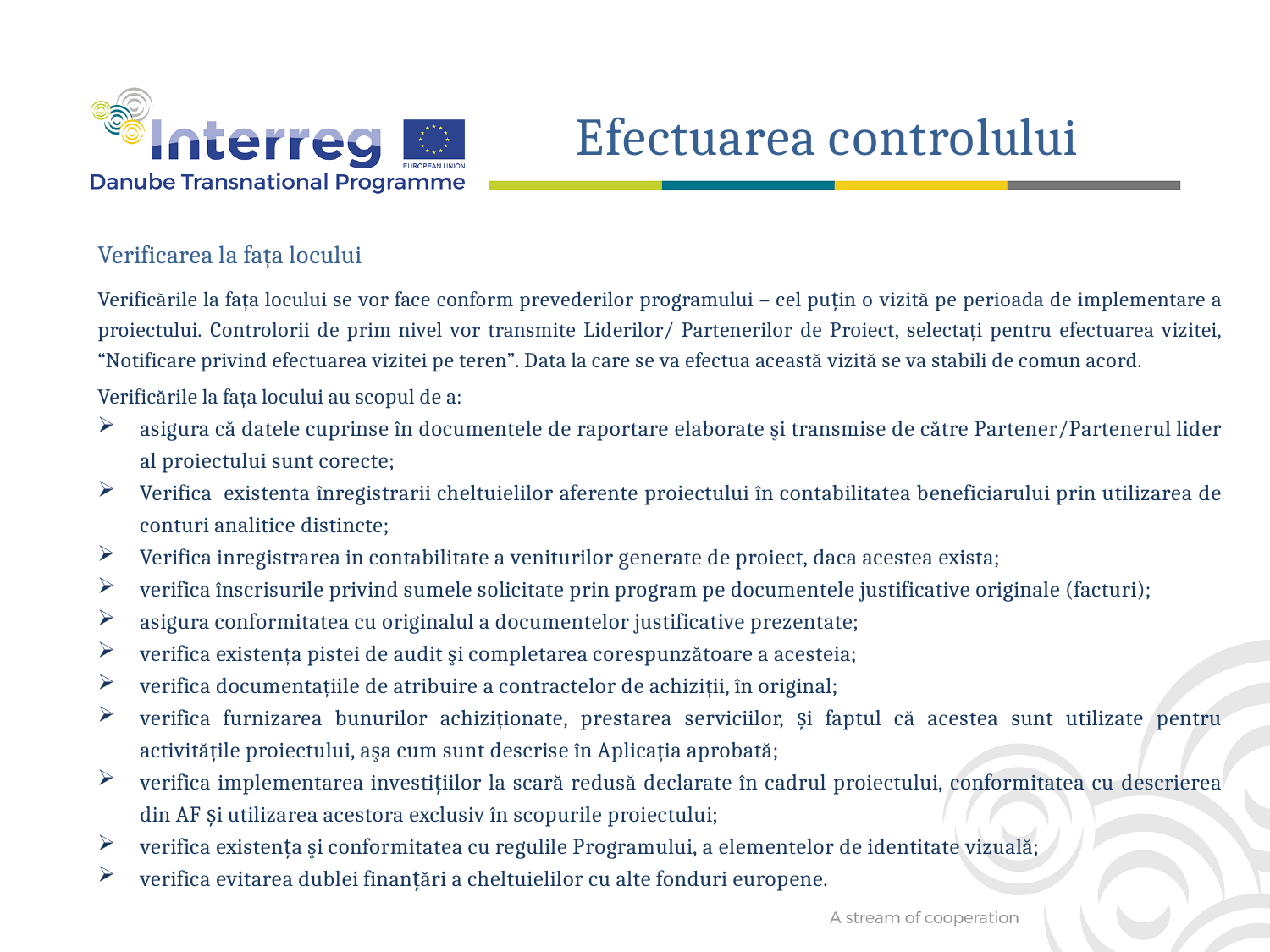

Efectuarea controlului
Verificarea la faţa locului
Verificările la faţa locului se vor face conform prevederilor programului – cel puțin o vizită pe perioada de implementare a proiectului. Controlorii de prim nivel vor transmite Liderilor/ Partenerilor de Proiect, selectaţi pentru efectuarea vizitei, “Notificare privind efectuarea vizitei pe teren”. Data la care se va efectua această vizită se va stabili de comun acord.
Verificările la faţa locului au scopul de a:
asigura că datele cuprinse în documentele de raportare elaborate şi transmise de către Partener/Partenerul lider al proiectului sunt corecte;
Verifica  existenta înregistrarii cheltuielilor aferente proiectului în contabilitatea beneficiarului prin utilizarea de conturi analitice distincte;
Verifica inregistrarea in contabilitate a veniturilor generate de proiect, daca acestea exista;
verifica înscrisurile privind sumele solicitate prin program pe documentele justificative originale (facturi);
asigura conformitatea cu originalul a documentelor justificative prezentate;
verifica existenţa pistei de audit şi completarea corespunzătoare a acesteia;
verifica documentaţiile de atribuire a contractelor de achiziţii, în original;
verifica furnizarea bunurilor achiziţionate, prestarea serviciilor, și faptul că acestea sunt utilizate pentru activităţile proiectului, aşa cum sunt descrise în Aplicaţia aprobată;
verifica implementarea investițiilor la scară redusă declarate în cadrul proiectului, conformitatea cu descrierea din AF și utilizarea acestora exclusiv în scopurile proiectului;
verifica existența şi conformitatea cu regulile Programului, a elementelor de identitate vizuală;
verifica evitarea dublei finanțări a cheltuielilor cu alte fonduri europene.